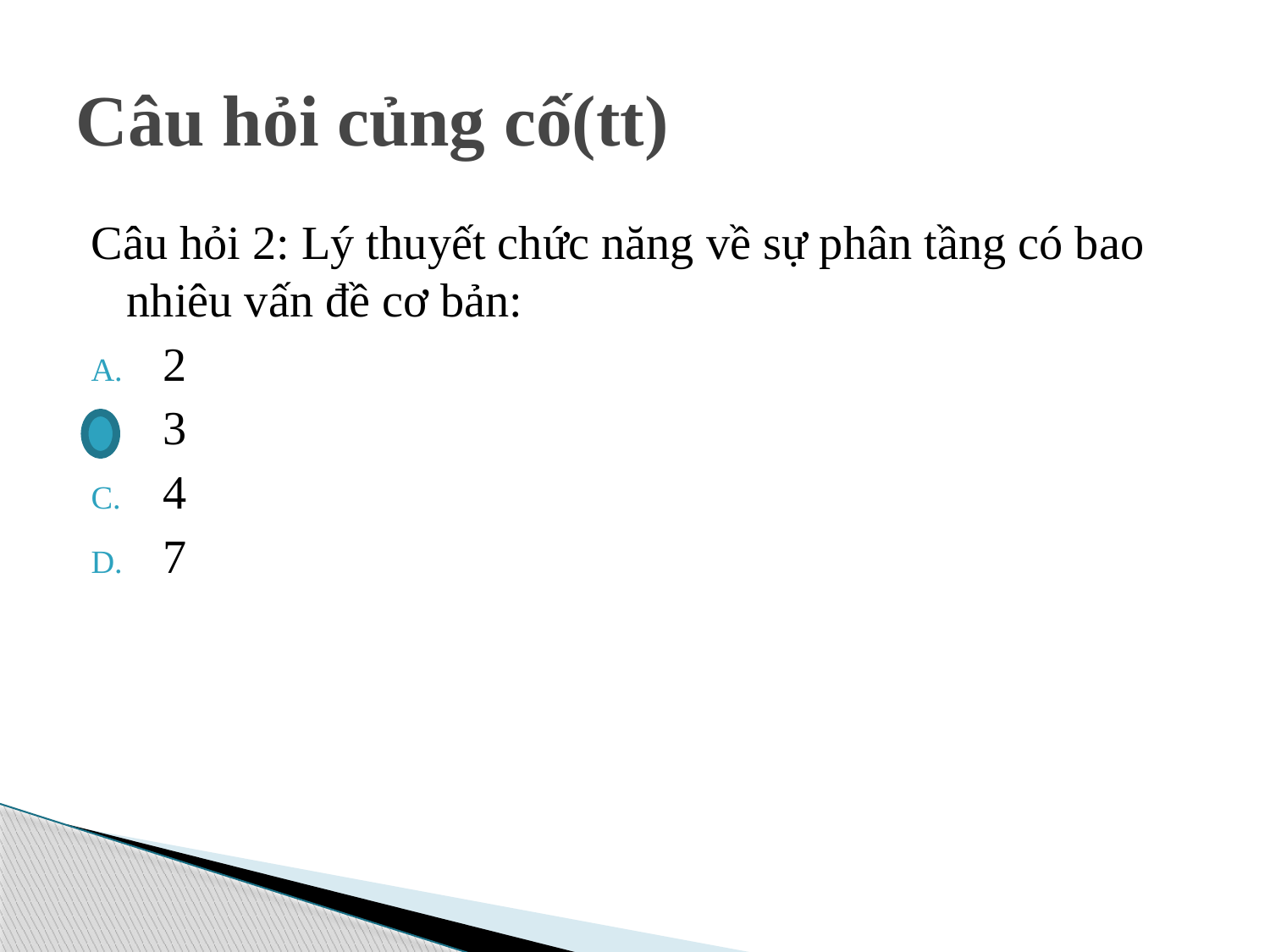

# Câu hỏi củng cố(tt)
Câu hỏi 2: Lý thuyết chức năng về sự phân tầng có bao nhiêu vấn đề cơ bản:
2
3
4
7